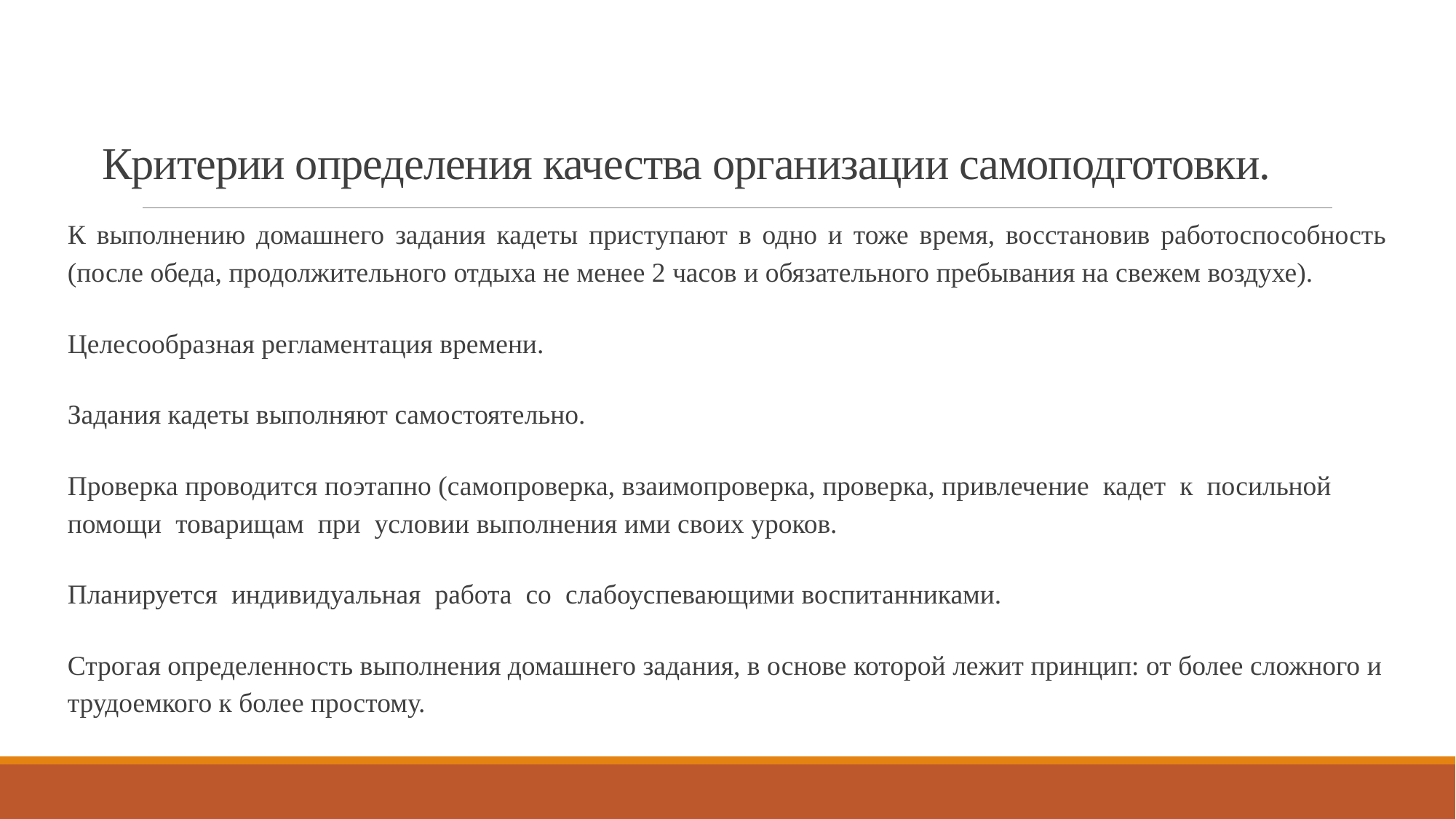

# Критерии определения качества организации самоподготовки.
К выполнению домашнего задания кадеты приступают в одно и тоже время, восстановив работоспособность (после обеда, продолжительного отдыха не менее 2 часов и обязательного пребывания на свежем воздухе).
Целесообразная регламентация времени.
Задания кадеты выполняют самостоятельно.
Проверка проводится поэтапно (самопроверка, взаимопроверка, проверка, привлечение  кадет  к  посильной  помощи  товарищам  при  условии выполнения ими своих уроков.
Планируется  индивидуальная  работа  со  слабоуспевающими воспитанниками.
Строгая определенность выполнения домашнего задания, в основе которой лежит принцип: от более сложного и трудоемкого к более простому.